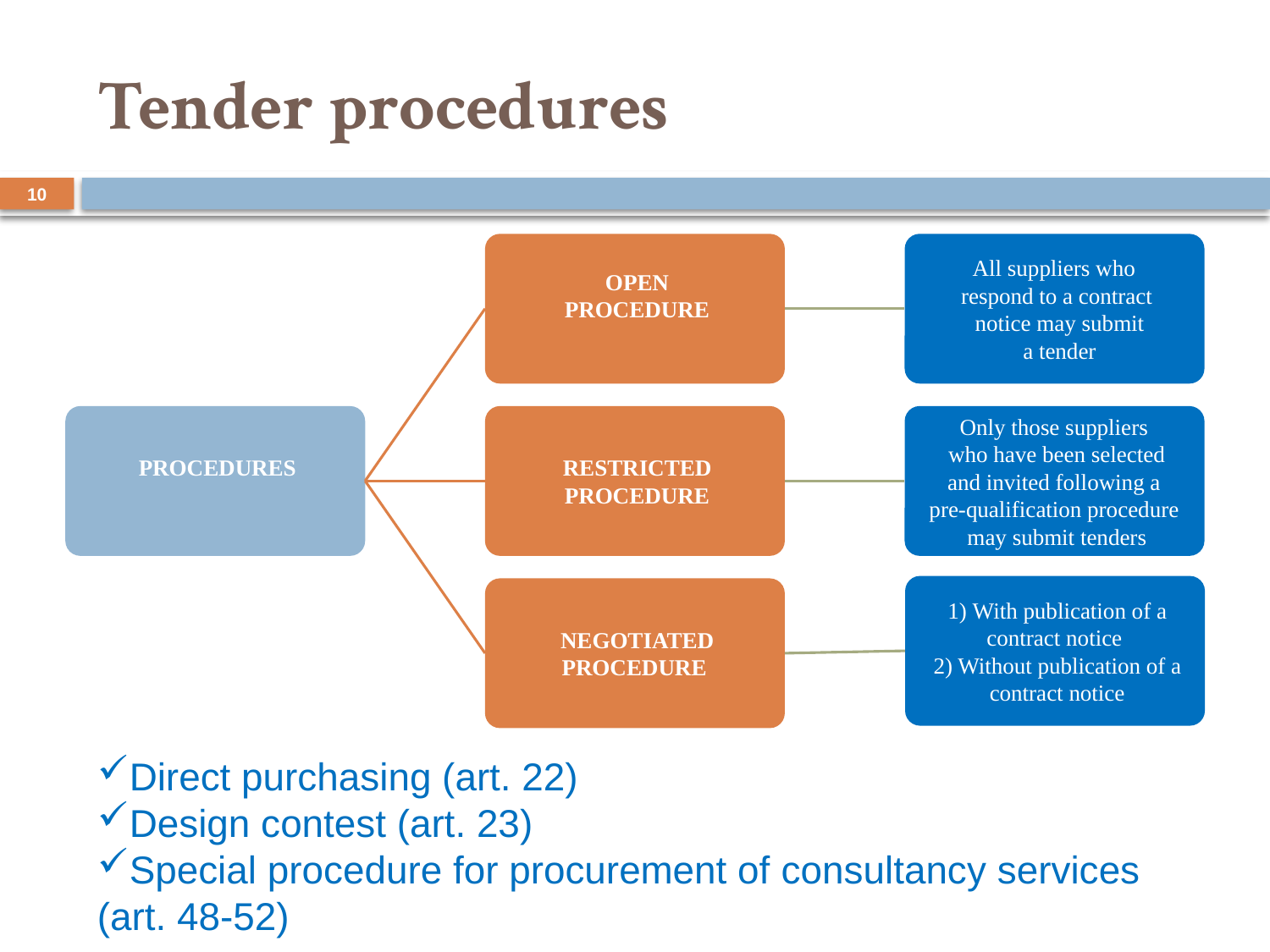

# Tender procedures
10
PROCEDURES

OPEN
PROCEDURE

All suppliers who
respond to a contract
 notice may submit
 a tender

RESTRICTED
PROCEDURE

Only those suppliers
who have been selected
and invited following a
pre-qualification procedure
may submit tenders

NEGOTIATED
PROCEDURE

1) With publication of a contract notice
2) Without publication of a contract notice
Direct purchasing (art. 22)
Design contest (art. 23)
Special procedure for procurement of consultancy services (art. 48-52)